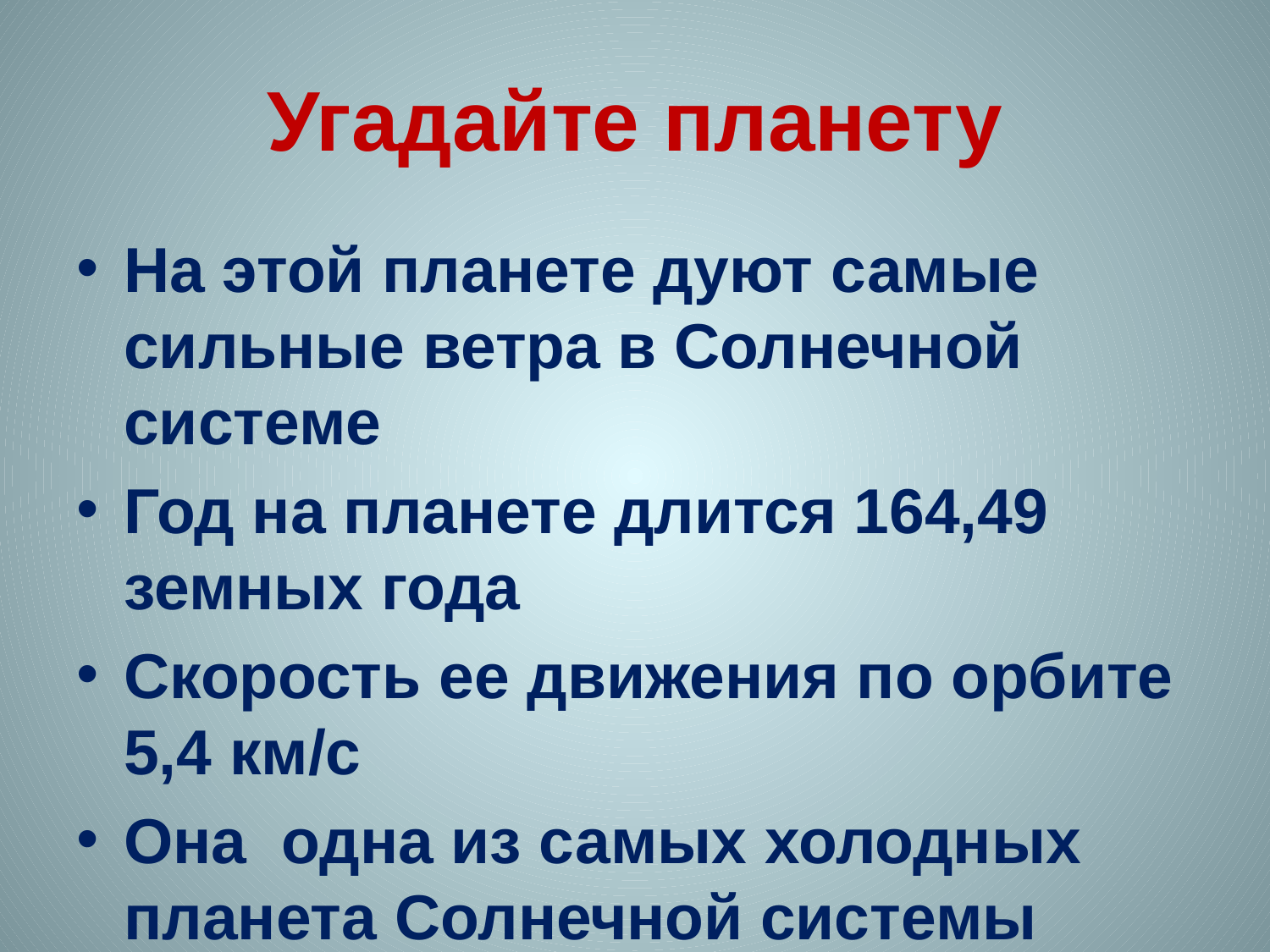

# Угадайте планету
На этой планете дуют самые сильные ветра в Солнечной системе
Год на планете длится 164,49 земных года
Скорость ее движения по орбите 5,4 км/с
Она  одна из самых холодных планета Солнечной системы
Она излучает больше тепла ,чем получает от Солнца